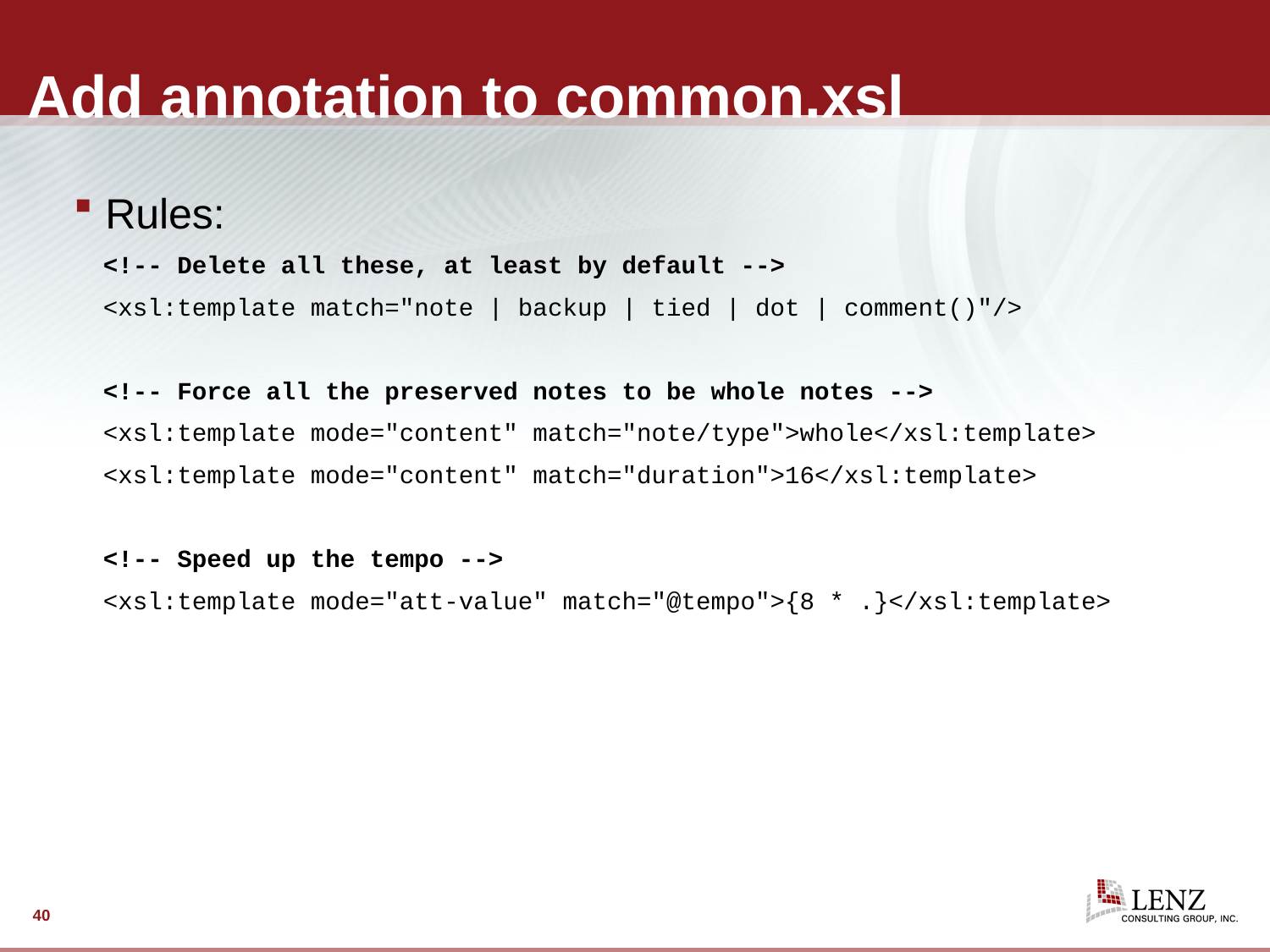

# Add annotation to common.xsl
Rules:
  <!-- Delete all these, at least by default -->
  <xsl:template match="note | backup | tied | dot | comment()"/>

  <!-- Force all the preserved notes to be whole notes -->
  <xsl:template mode="content" match="note/type">whole</xsl:template>
  <xsl:template mode="content" match="duration">16</xsl:template>

  <!-- Speed up the tempo -->
  <xsl:template mode="att-value" match="@tempo">{8 * .}</xsl:template>
40